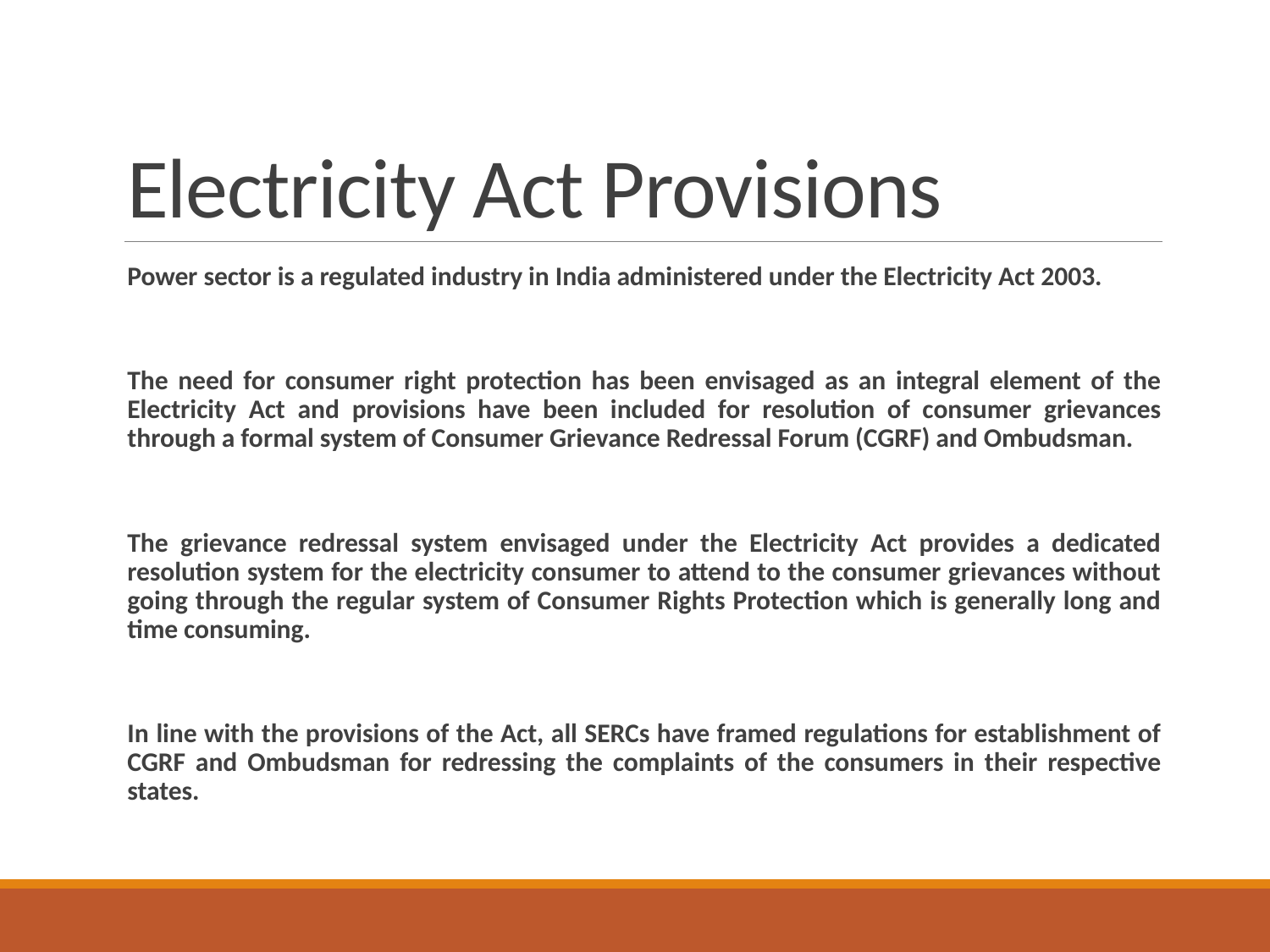

# Electricity Act Provisions
Power sector is a regulated industry in India administered under the Electricity Act 2003.

The need for consumer right protection has been envisaged as an integral element of the Electricity Act and provisions have been included for resolution of consumer grievances through a formal system of Consumer Grievance Redressal Forum (CGRF) and Ombudsman.

The grievance redressal system envisaged under the Electricity Act provides a dedicated resolution system for the electricity consumer to attend to the consumer grievances without going through the regular system of Consumer Rights Protection which is generally long and time consuming.

In line with the provisions of the Act, all SERCs have framed regulations for establishment of CGRF and Ombudsman for redressing the complaints of the consumers in their respective states.